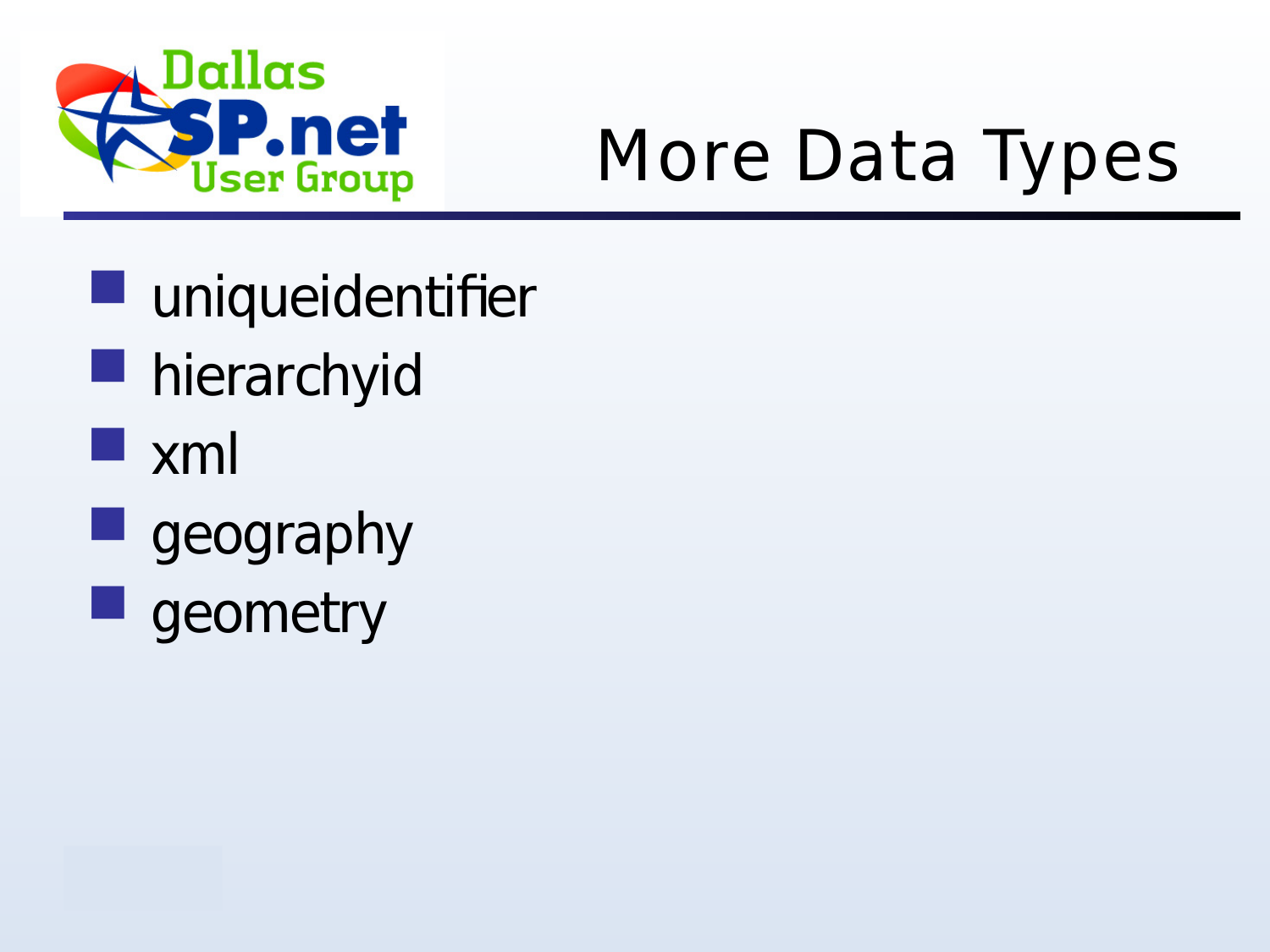

# More Data Types
 uniqueidentifier
 hierarchyid
 xml
 geography
 geometry